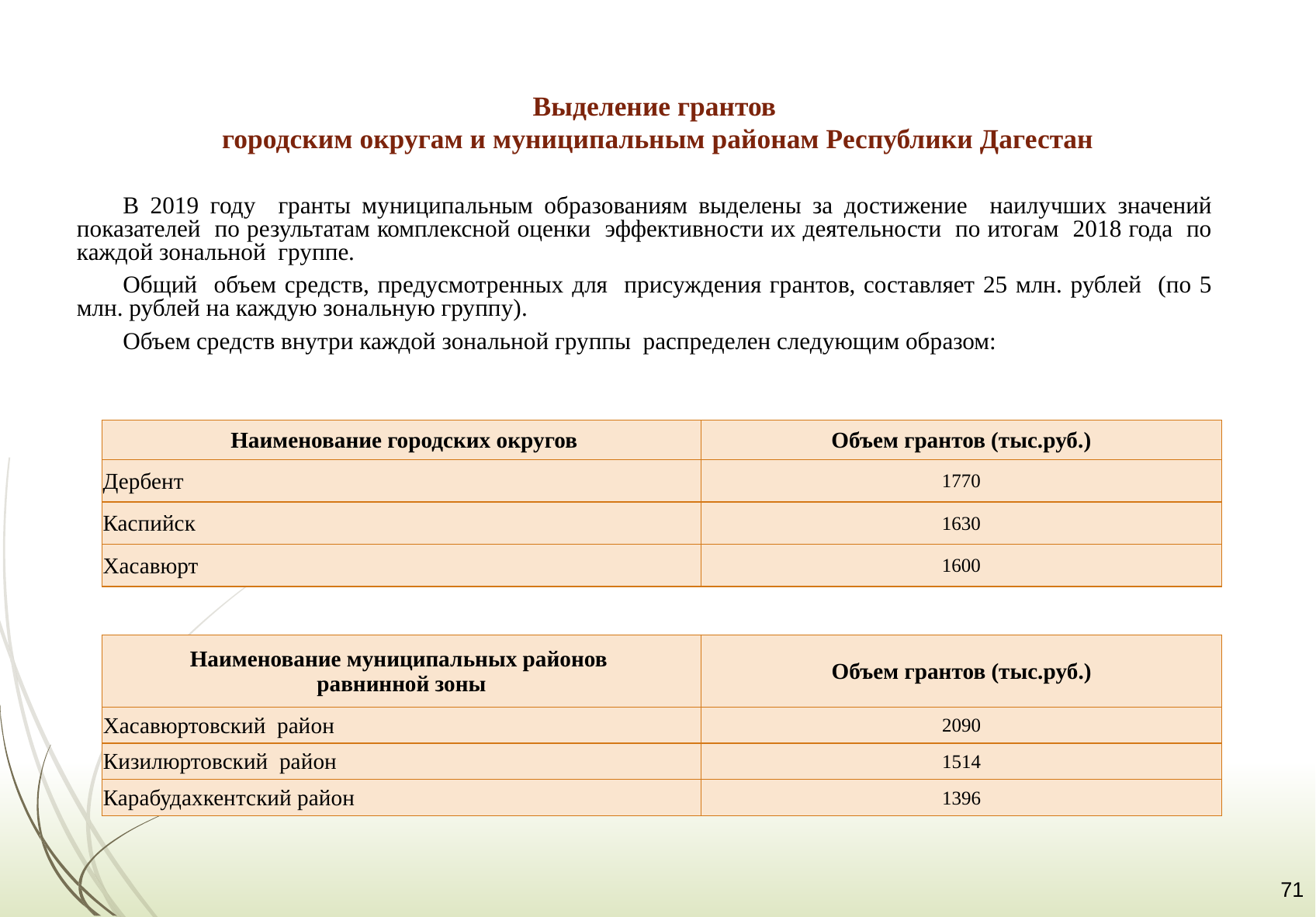

Выделение грантов
 городским округам и муниципальным районам Республики Дагестан
В 2019 году  гранты муниципальным образованиям выделены за достижение  наилучших значений показателей  по результатам комплексной оценки  эффективности их деятельности  по итогам  2018 года  по каждой зональной  группе.
Общий  объем средств, предусмотренных для  присуждения грантов, составляет 25 млн. рублей  (по 5 млн. рублей на каждую зональную группу).
Объем средств внутри каждой зональной группы  распределен следующим образом:
| Наименование городских округов | Объем грантов (тыс.руб.) |
| --- | --- |
| Дербент | 1770 |
| Каспийск | 1630 |
| Хасавюрт | 1600 |
| Наименование муниципальных районов равнинной зоны | Объем грантов (тыс.руб.) |
| --- | --- |
| Хасавюртовский район | 2090 |
| Кизилюртовский район | 1514 |
| Карабудахкентский район | 1396 |
71